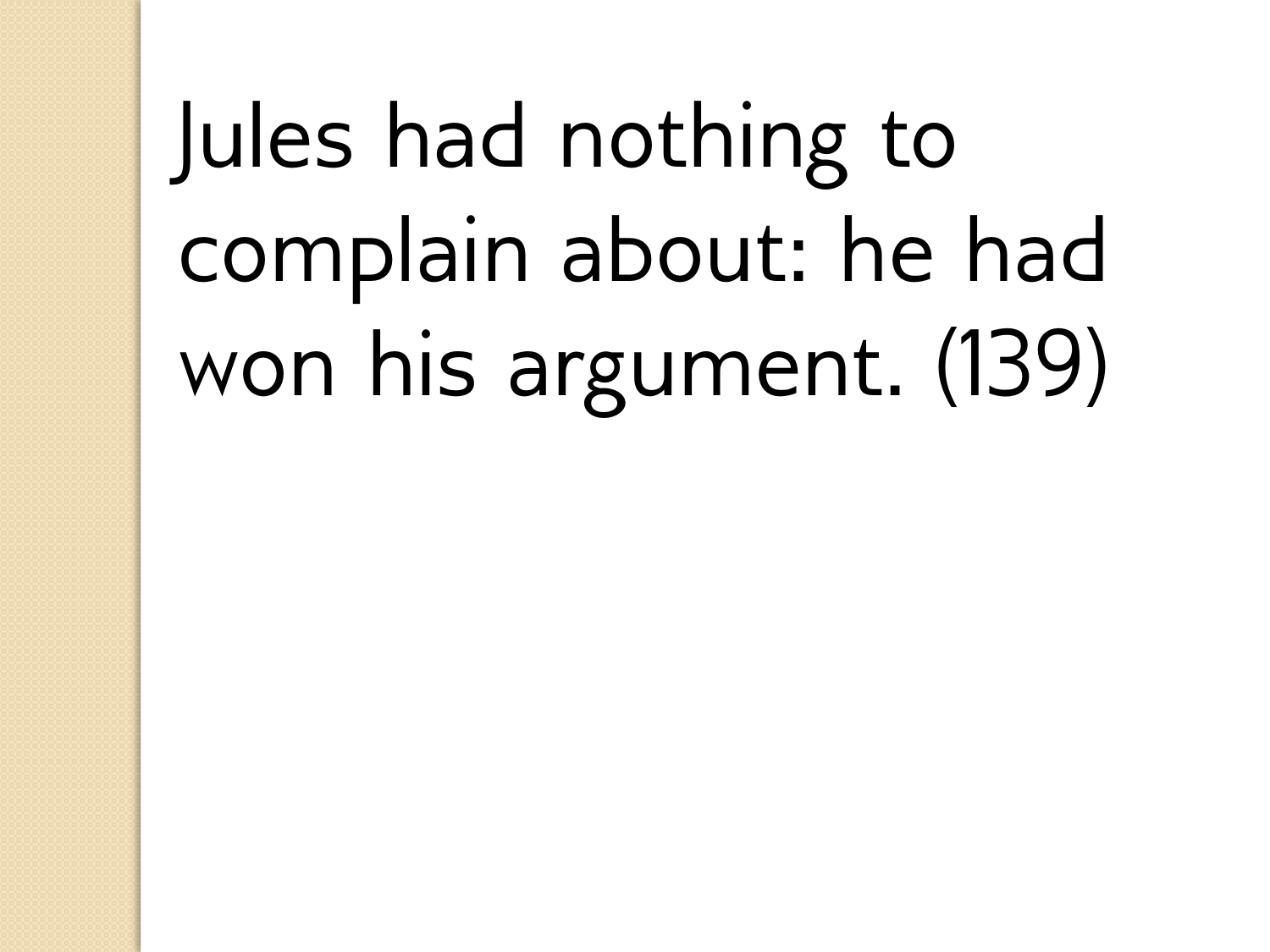

Jules had nothing to complain about: he had won his argument. (139)